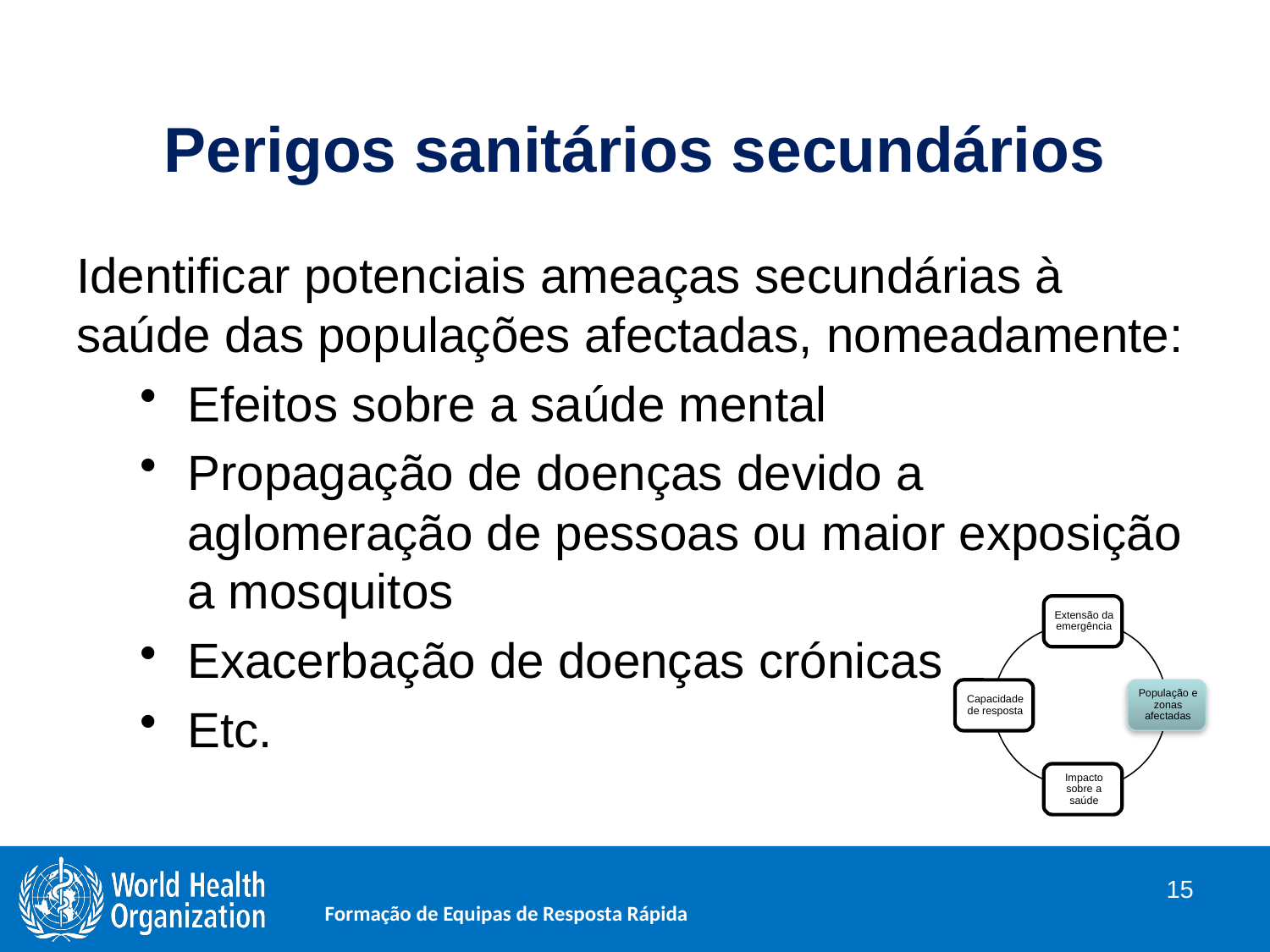

# Perigos sanitários secundários
Identificar potenciais ameaças secundárias à saúde das populações afectadas, nomeadamente:
Efeitos sobre a saúde mental
Propagação de doenças devido a aglomeração de pessoas ou maior exposição a mosquitos
Exacerbação de doenças crónicas
Etc.
Extensão da emergência
População e zonas afectadas
Impacto sobre a saúde
Capacidade de resposta
15